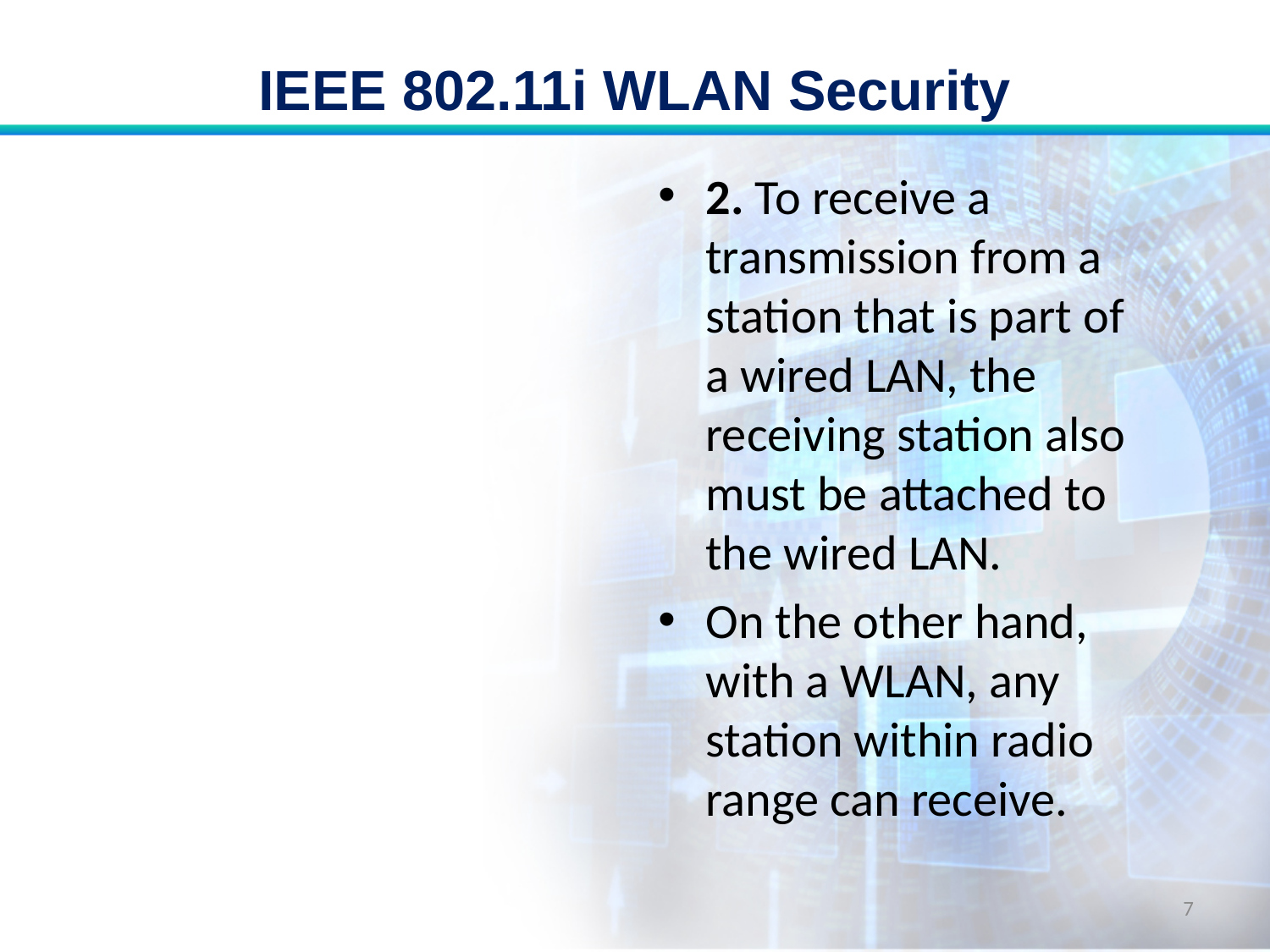

# IEEE 802.11i WLAN Security
2. To receive a transmission from a station that is part of a wired LAN, the receiving station also must be attached to the wired LAN.
On the other hand, with a WLAN, any station within radio range can receive.
7